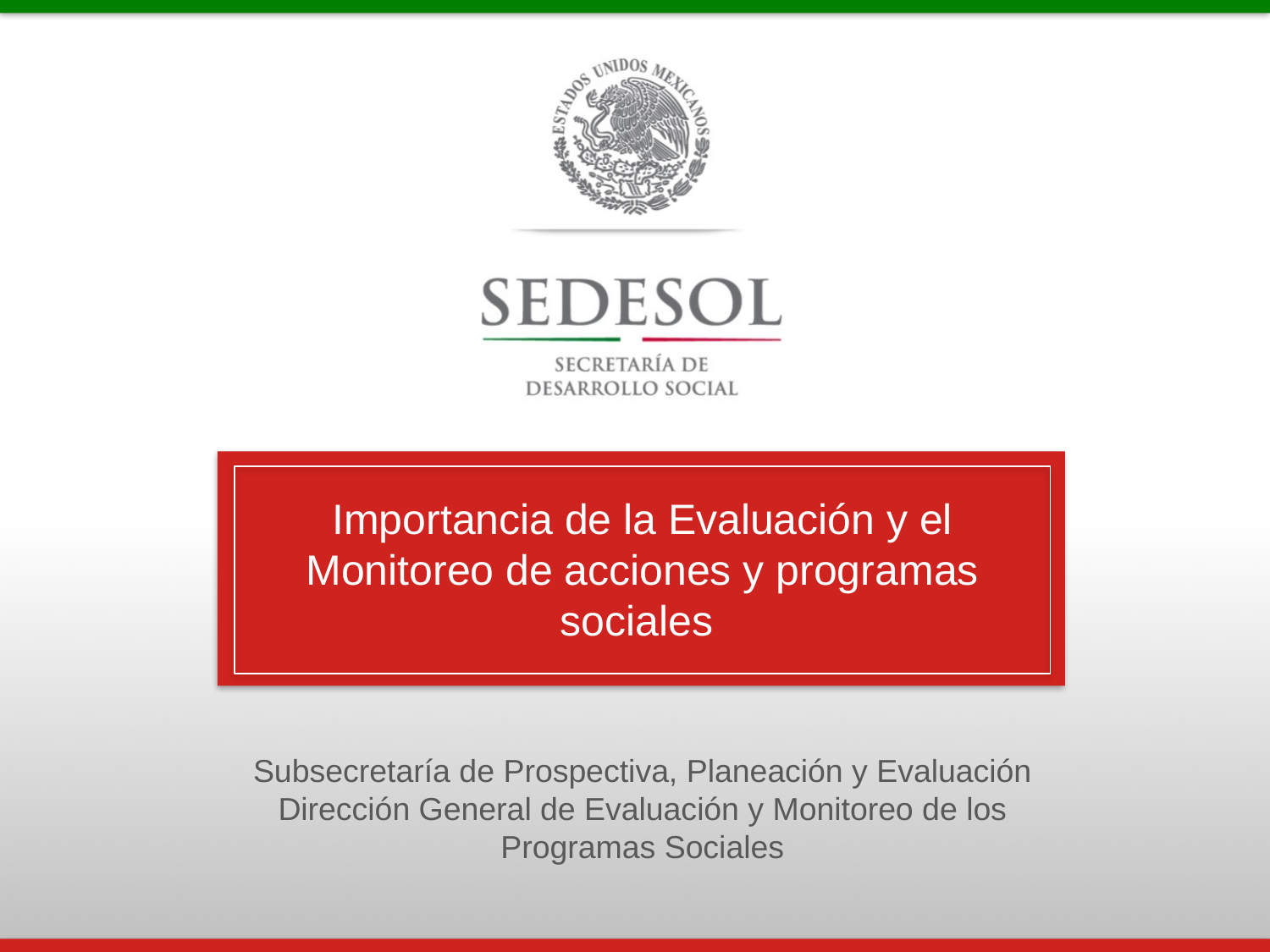

Importancia de la Evaluación y el Monitoreo de acciones y programas sociales
Subsecretaría de Prospectiva, Planeación y Evaluación
Dirección General de Evaluación y Monitoreo de los Programas Sociales